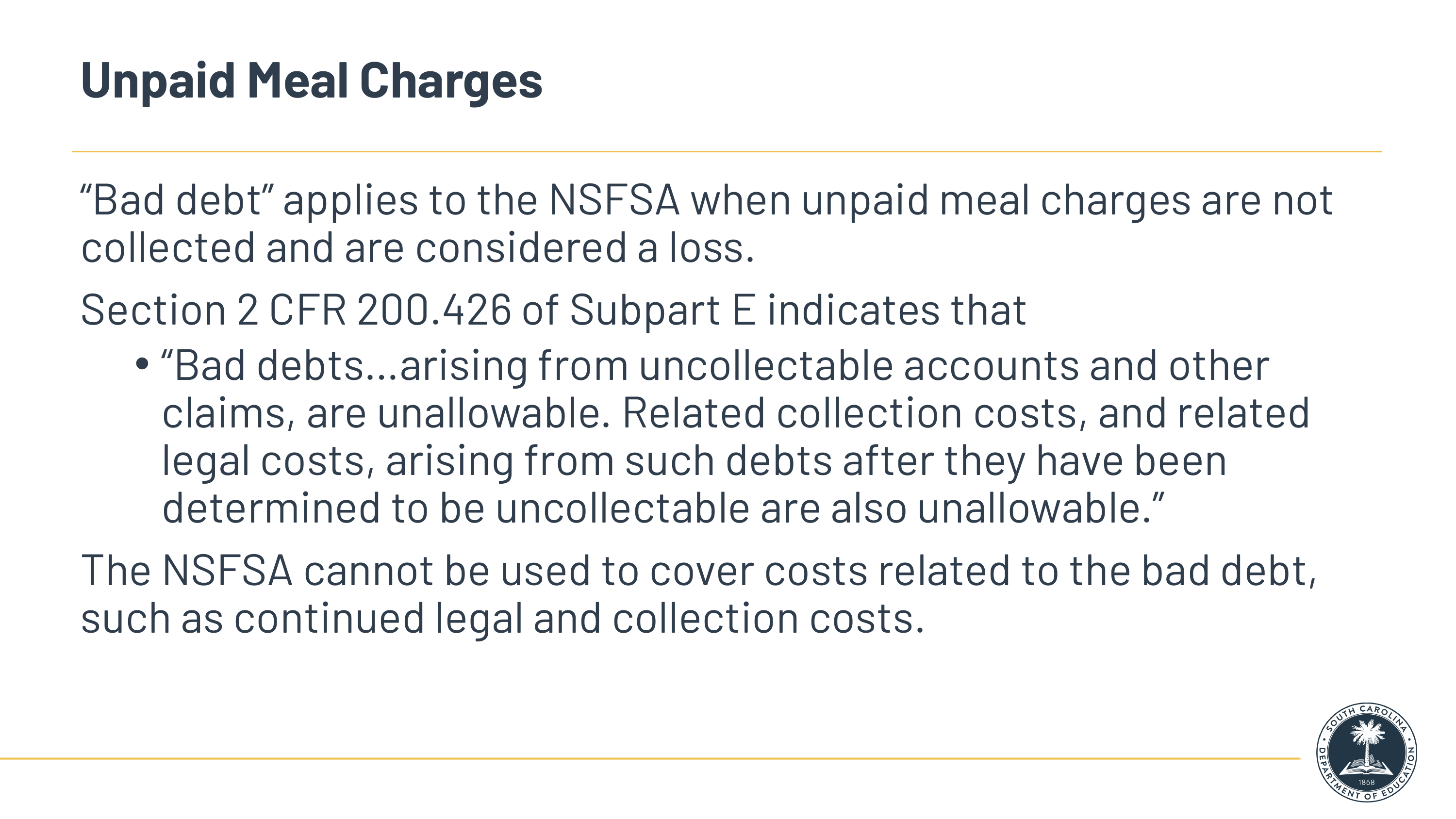

# Unpaid Meal Charges
“Bad debt” applies to the NSFSA when unpaid meal charges are not collected and are considered a loss.
Section 2 CFR 200.426 of Subpart E indicates that
“Bad debts…arising from uncollectable accounts and other claims, are unallowable. Related collection costs, and related legal costs, arising from such debts after they have been determined to be uncollectable are also unallowable.”
The NSFSA cannot be used to cover costs related to the bad debt, such as continued legal and collection costs.